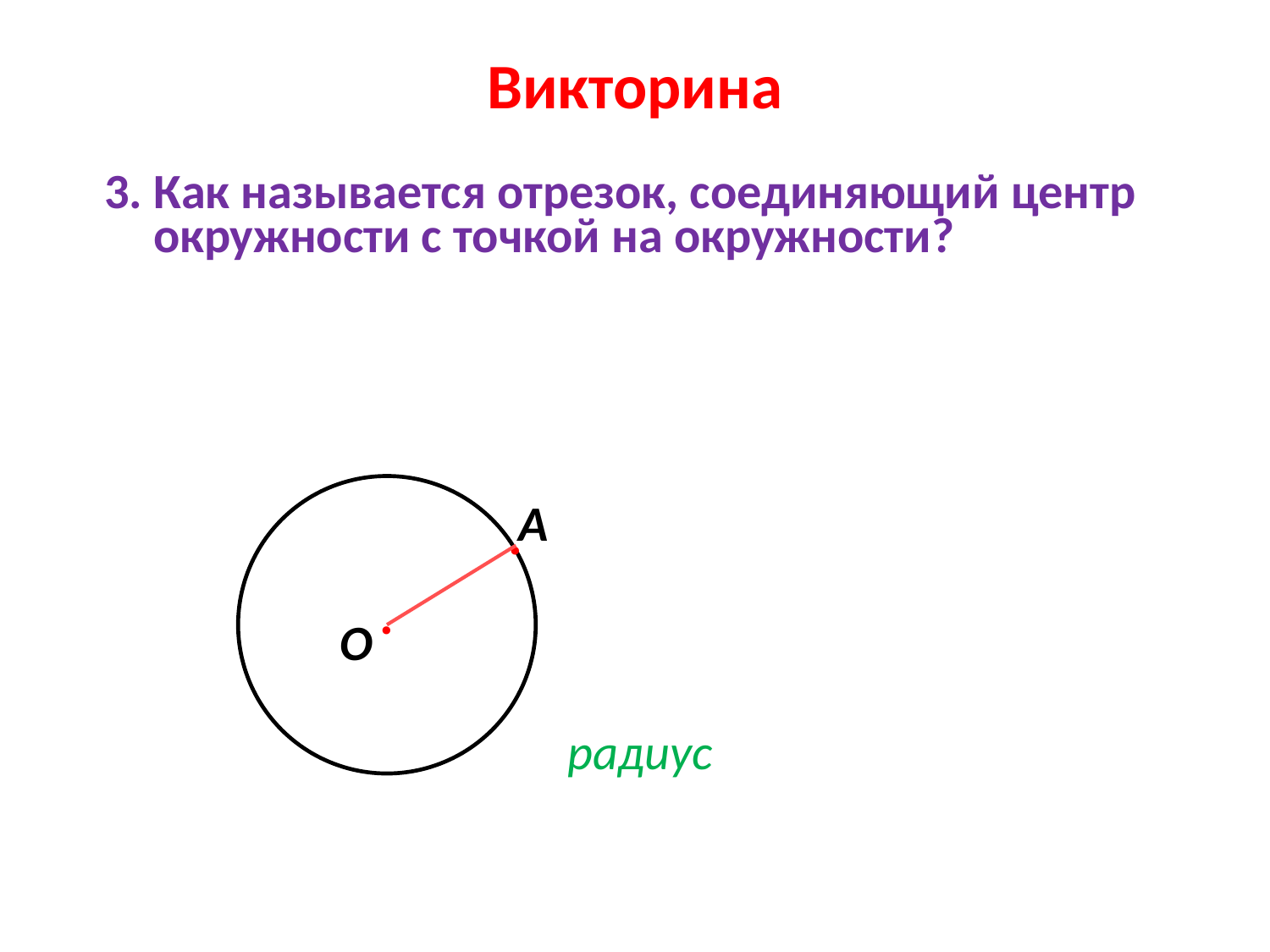

# Викторина
  3. Как называется отрезок, соединяющий центр окружности с точкой на окружности?

А
.
.
О
радиус